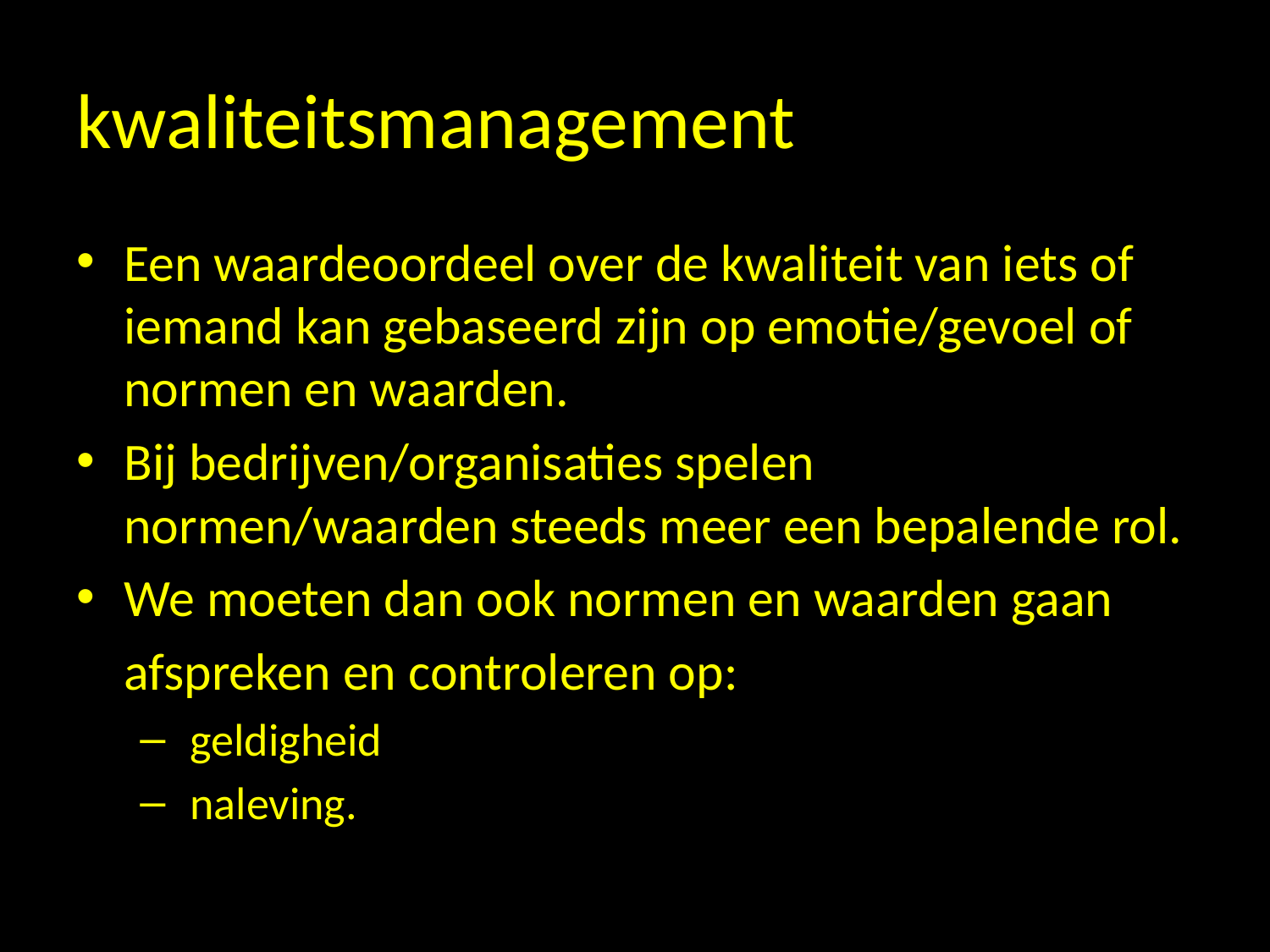

# kwaliteitsmanagement
Een waardeoordeel over de kwaliteit van iets of iemand kan gebaseerd zijn op emotie/gevoel of normen en waarden.
Bij bedrijven/organisaties spelen normen/waarden steeds meer een bepalende rol.
We moeten dan ook normen en waarden gaan
	afspreken en controleren op:
 geldigheid
 naleving.